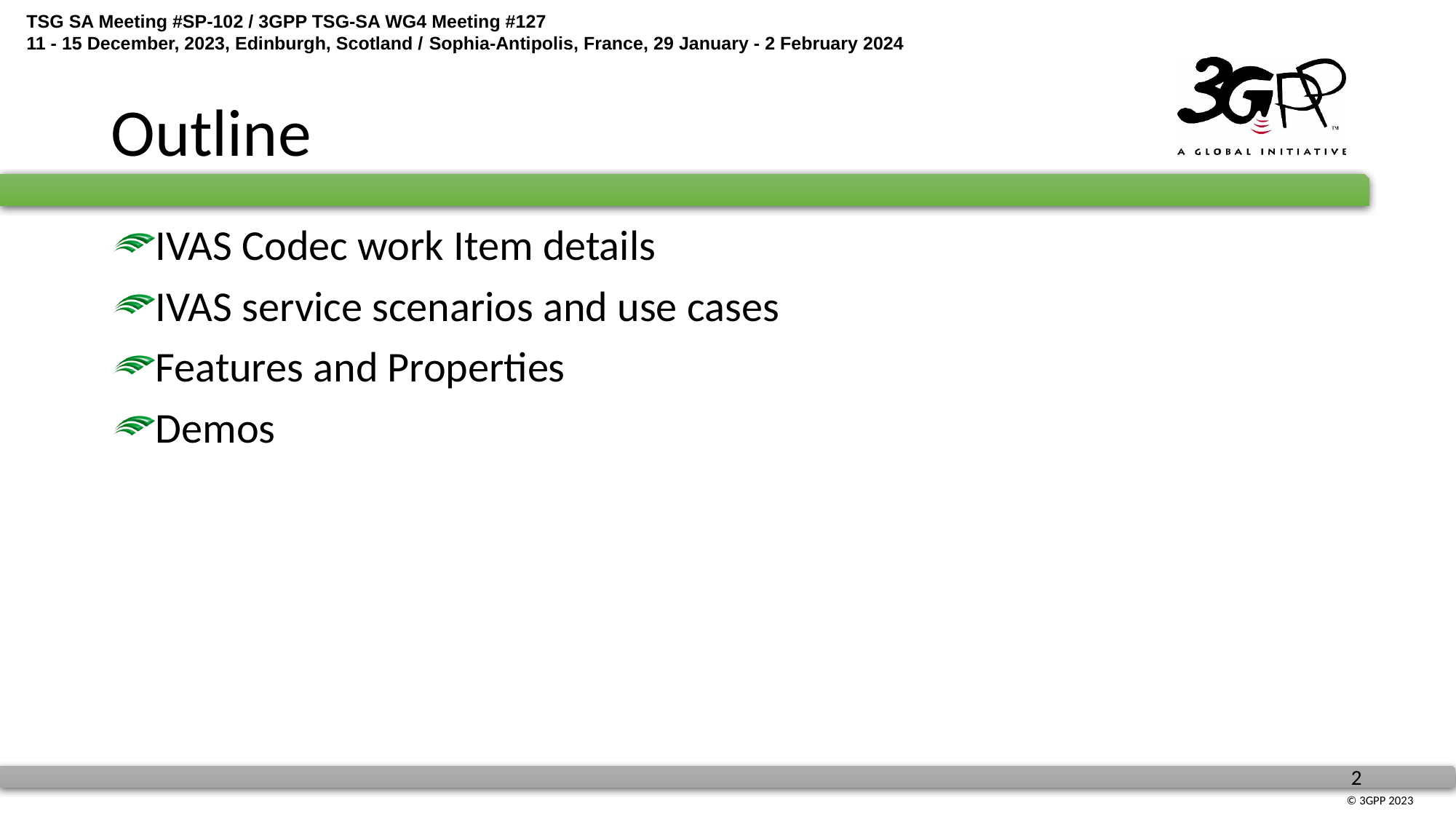

# Outline
IVAS Codec work Item details
IVAS service scenarios and use cases
Features and Properties
Demos